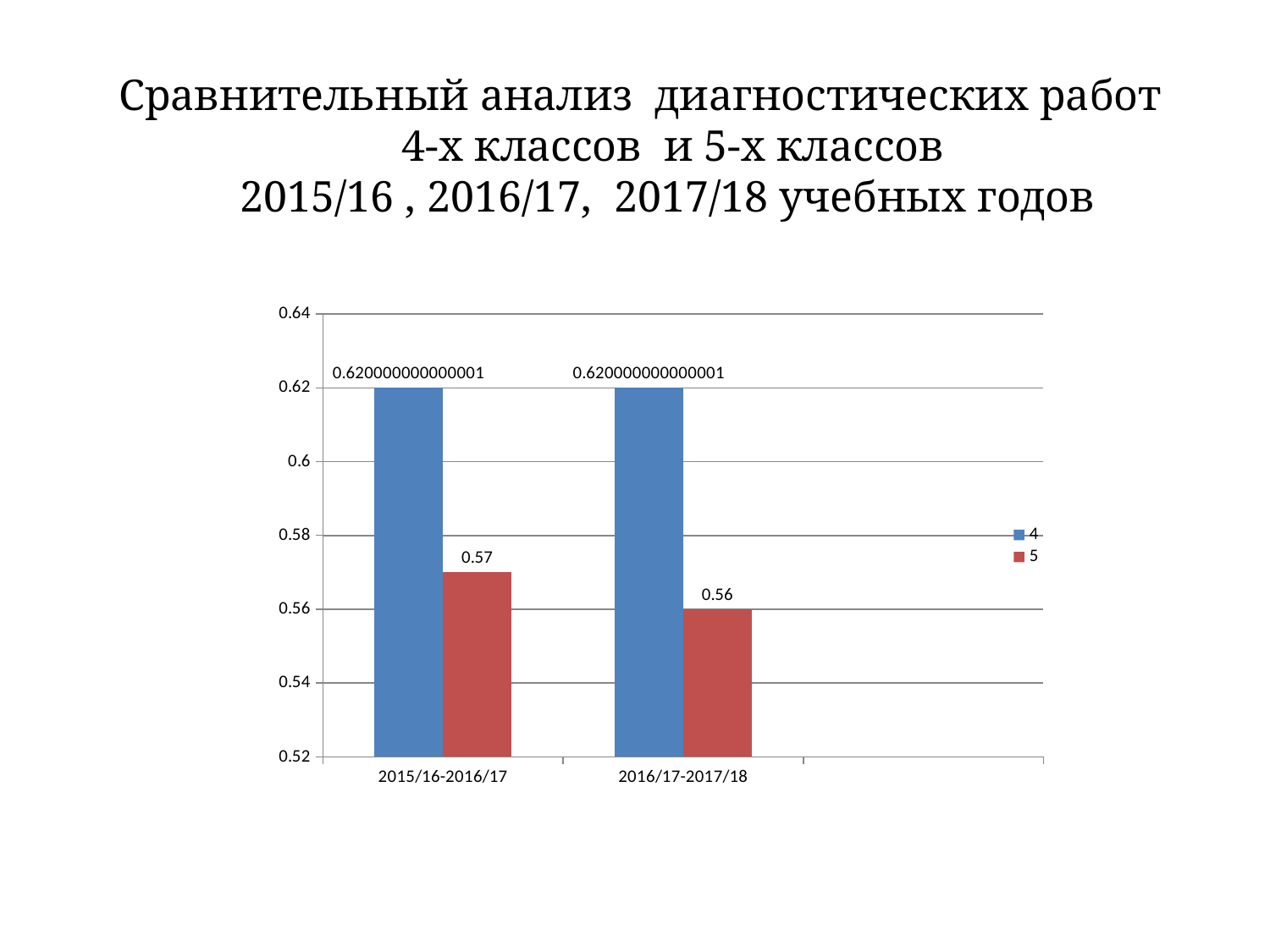

# Сравнительный анализ  диагностических работ 4-х классов  и 5-х классов 2015/16 , 2016/17,  2017/18 учебных годов

### Chart

| Category | 4 | 5 |
|---|---|---|
| 2015/16-2016/17 | 0.6200000000000011 | 0.57 |
| 2016/17-2017/18 | 0.6200000000000011 | 0.56 |